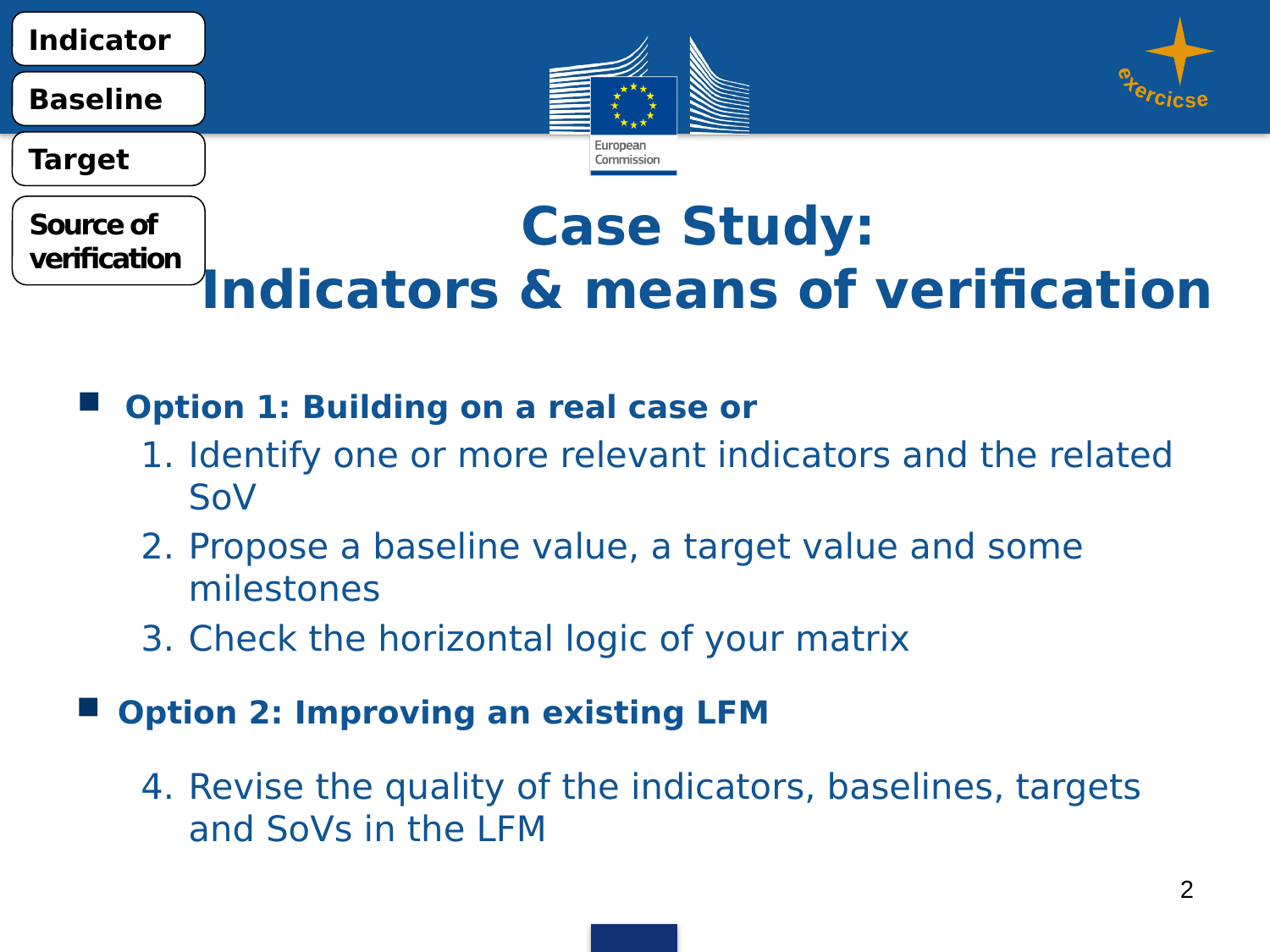

Indicator

exercicse
Baseline
Target
Case Study:
Indicators & means of verification
Source of verification

Option 1: Building on a real case or
Identify one or more relevant indicators and the related SoV
Propose a baseline value, a target value and some milestones
Check the horizontal logic of your matrix

Revise the quality of the indicators, baselines, targets and SoVs in the LFM
 Option 2: Improving an existing LFM
2